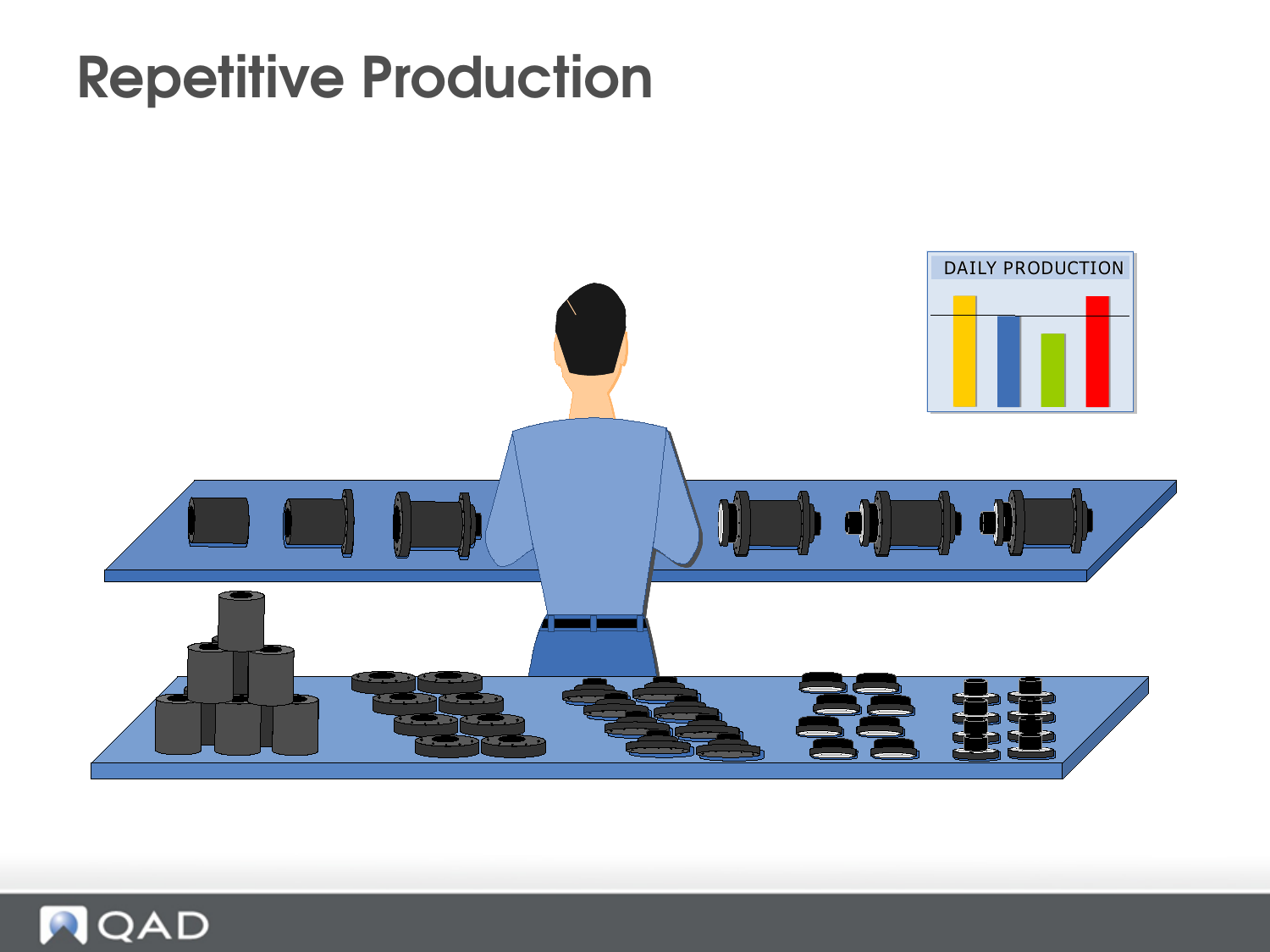

# Repetitive Production

DAILY PRODUCTION
DAILY PRODUCTION
DAILY PRODUCTION
DAILY PRODUCTION